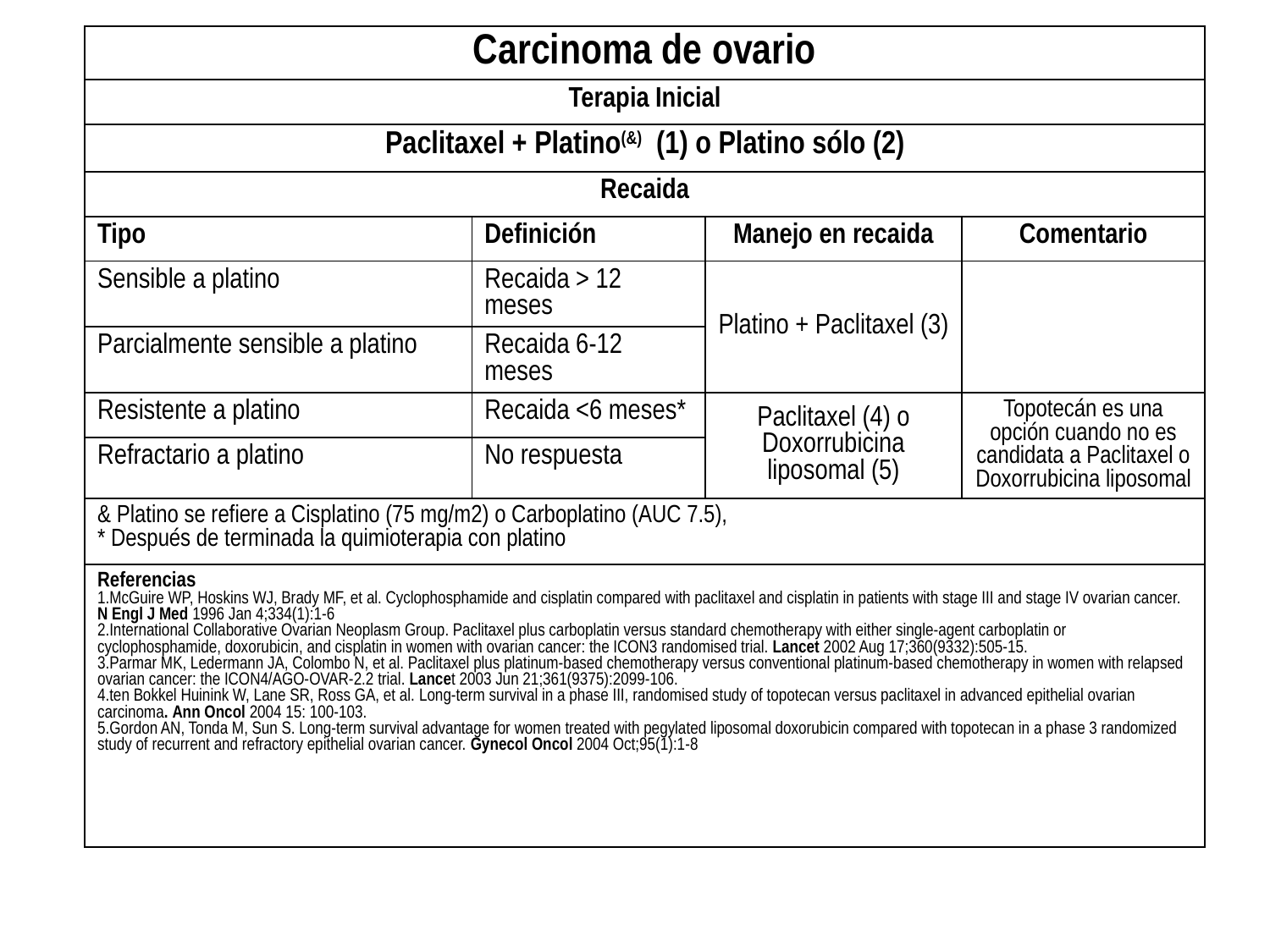

| Carcinoma de ovario |  |  |  |
| --- | --- | --- | --- |
| Terapia Inicial |  |  |  |
| Paclitaxel + Platino(&) (1) o Platino sólo (2) |  |  |  |
| Recaida |  |  |  |
| Tipo | Definición | Manejo en recaida | Comentario |
| Sensible a platino | Recaida > 12 meses | Platino + Paclitaxel (3) |  |
| Parcialmente sensible a platino | Recaida 6-12 meses |  |  |
| Resistente a platino | Recaida <6 meses\* | Paclitaxel (4) o Doxorrubicina liposomal (5) | Topotecán es una opción cuando no es candidata a Paclitaxel o Doxorrubicina liposomal |
| Refractario a platino | No respuesta |  |  |
| & Platino se refiere a Cisplatino (75 mg/m2) o Carboplatino (AUC 7.5), \* Después de terminada la quimioterapia con platino |  |  |  |
| Referencias McGuire WP, Hoskins WJ, Brady MF, et al. Cyclophosphamide and cisplatin compared with paclitaxel and cisplatin in patients with stage III and stage IV ovarian cancer. N Engl J Med 1996 Jan 4;334(1):1-6 International Collaborative Ovarian Neoplasm Group. Paclitaxel plus carboplatin versus standard chemotherapy with either single-agent carboplatin or cyclophosphamide, doxorubicin, and cisplatin in women with ovarian cancer: the ICON3 randomised trial. Lancet 2002 Aug 17;360(9332):505-15. Parmar MK, Ledermann JA, Colombo N, et al. Paclitaxel plus platinum-based chemotherapy versus conventional platinum-based chemotherapy in women with relapsed ovarian cancer: the ICON4/AGO-OVAR-2.2 trial. Lancet 2003 Jun 21;361(9375):2099-106. ten Bokkel Huinink W, Lane SR, Ross GA, et al. Long-term survival in a phase III, randomised study of topotecan versus paclitaxel in advanced epithelial ovarian carcinoma. Ann Oncol 2004 15: 100-103. Gordon AN, Tonda M, Sun S. Long-term survival advantage for women treated with pegylated liposomal doxorubicin compared with topotecan in a phase 3 randomized study of recurrent and refractory epithelial ovarian cancer. Gynecol Oncol 2004 Oct;95(1):1-8 |  |  |  |